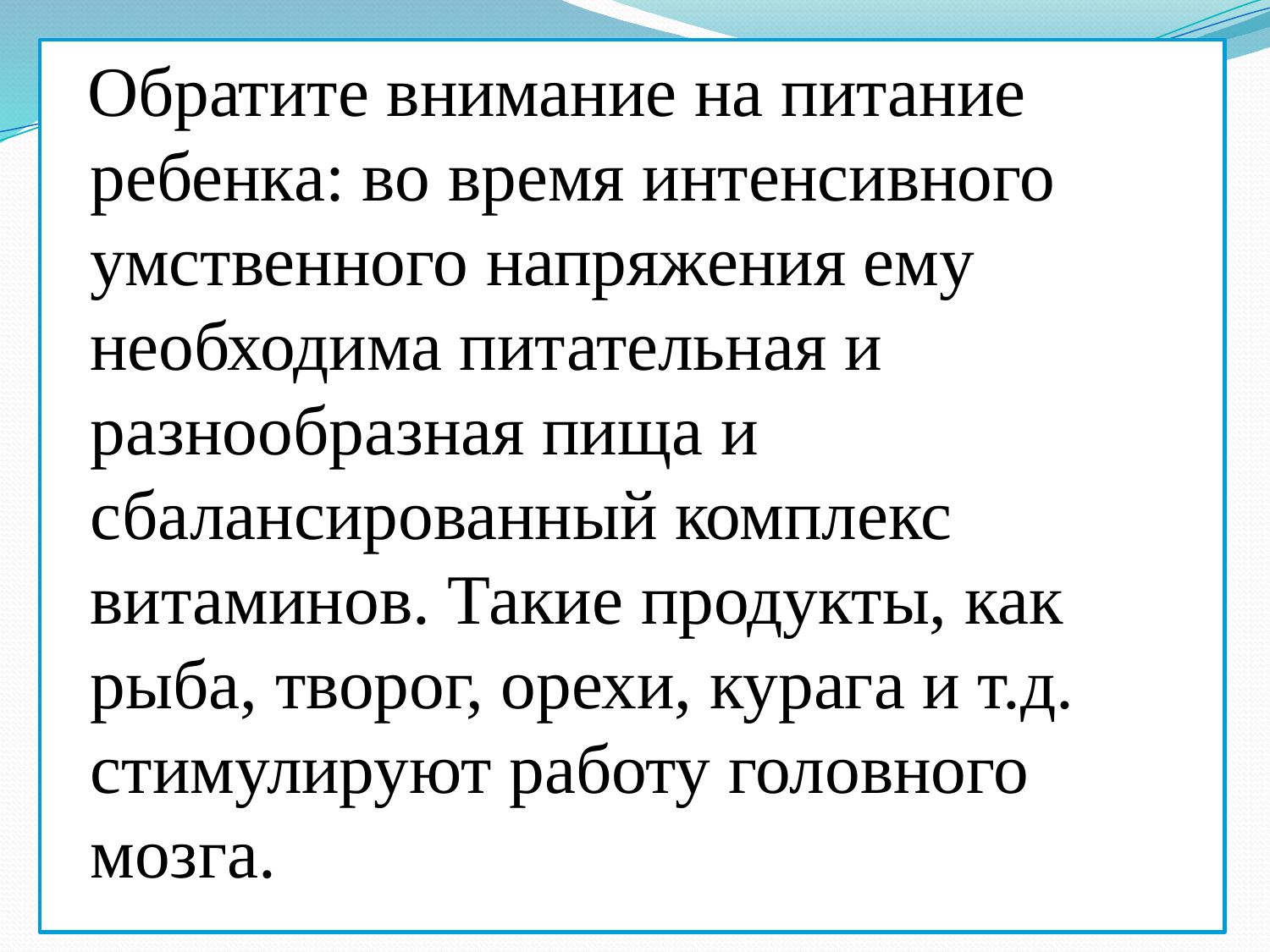

Обратите внимание на питание ребенка: во время интенсивного умственного напряжения ему необходима питательная и разнообразная пища и сбалансированный комплекс витаминов. Такие продукты, как рыба, творог, орехи, курага и т.д. стимулируют работу головного мозга.